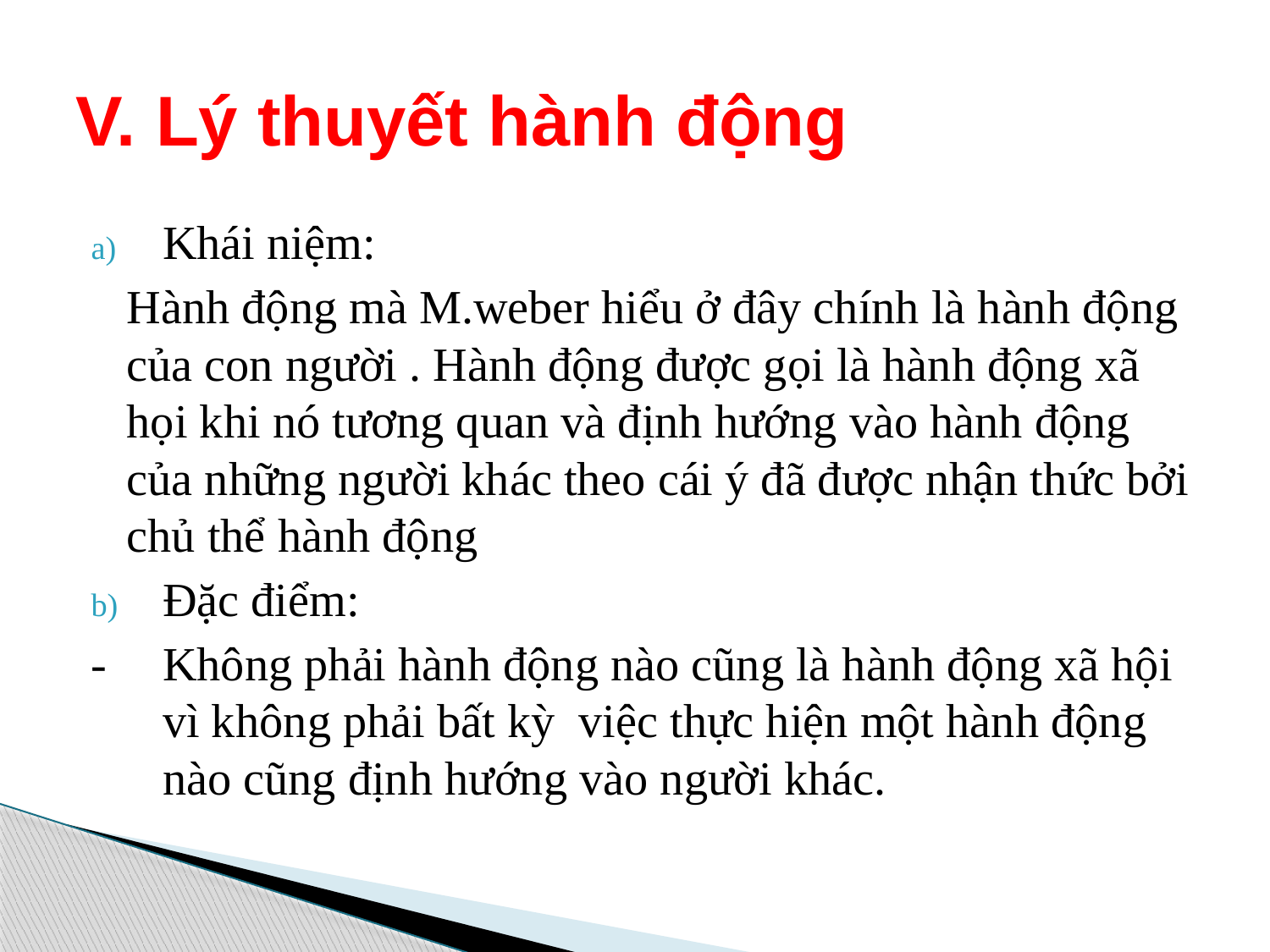

# V. Lý thuyết hành động
Khái niệm:
	Hành động mà M.weber hiểu ở đây chính là hành động của con người . Hành động được gọi là hành động xã họi khi nó tương quan và định hướng vào hành động của những người khác theo cái ý đã được nhận thức bởi chủ thể hành động
Đặc điểm:
-	Không phải hành động nào cũng là hành động xã hội	vì không phải bất kỳ  việc thực hiện một hành động nào cũng định hướng vào người khác.